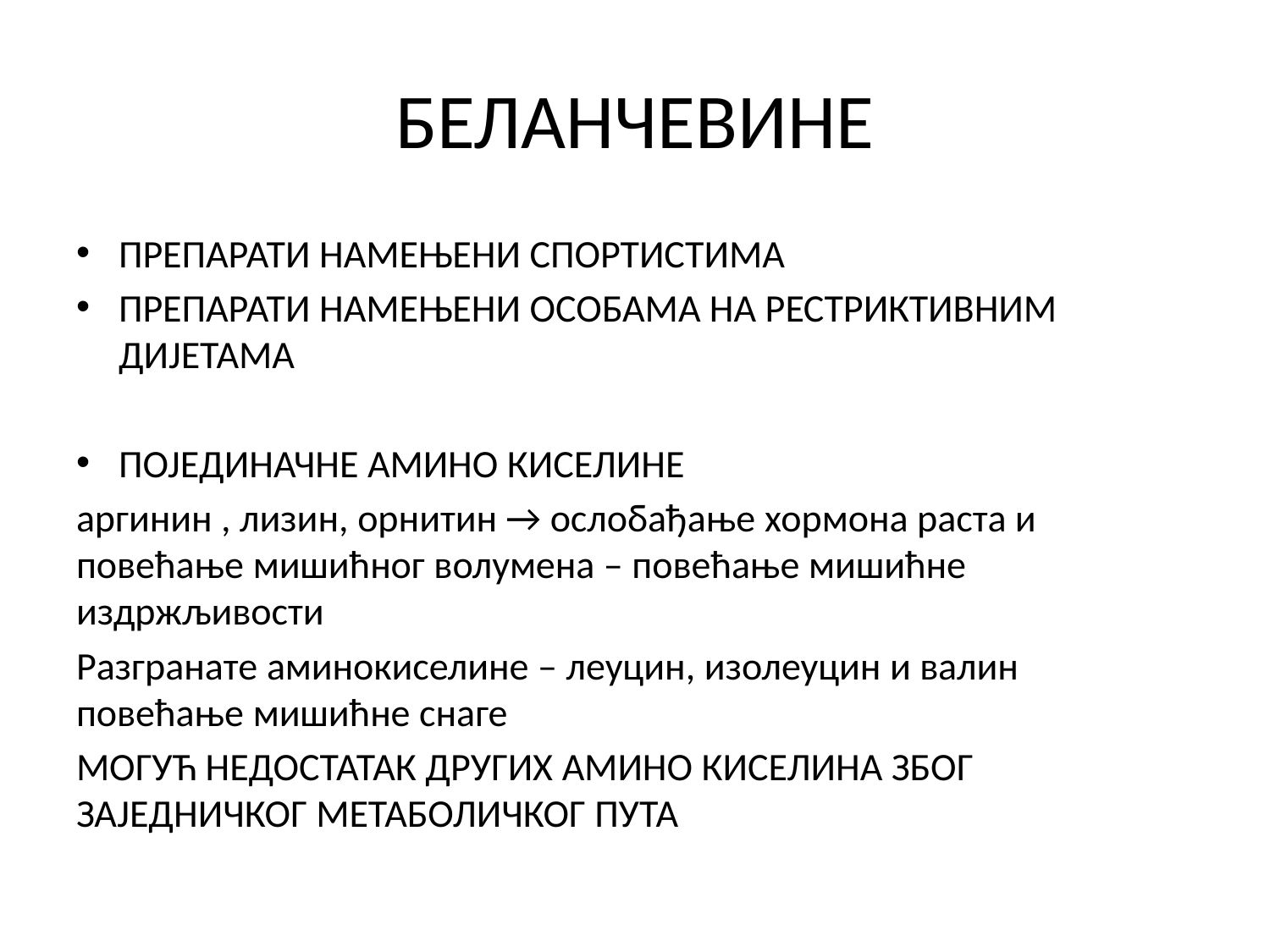

# БЕЛАНЧЕВИНЕ
ПРЕПАРАТИ НАМЕЊЕНИ СПОРТИСТИМА
ПРЕПАРАТИ НАМЕЊЕНИ ОСОБАМА НА РЕСТРИКТИВНИМ ДИЈЕТАМА

ПОЈЕДИНАЧНЕ АМИНО КИСЕЛИНЕ
аргинин , лизин, орнитин → ослобађање хормона раста и повећање мишићног волумена – повећање мишићне издржљивости
Разгранате аминокиселине – леуцин, изолеуцин и валин повећање мишићне снаге
МОГУЋ НЕДОСТАТАК ДРУГИХ АМИНО КИСЕЛИНА ЗБОГ ЗАЈЕДНИЧКОГ МЕТАБОЛИЧКОГ ПУТА